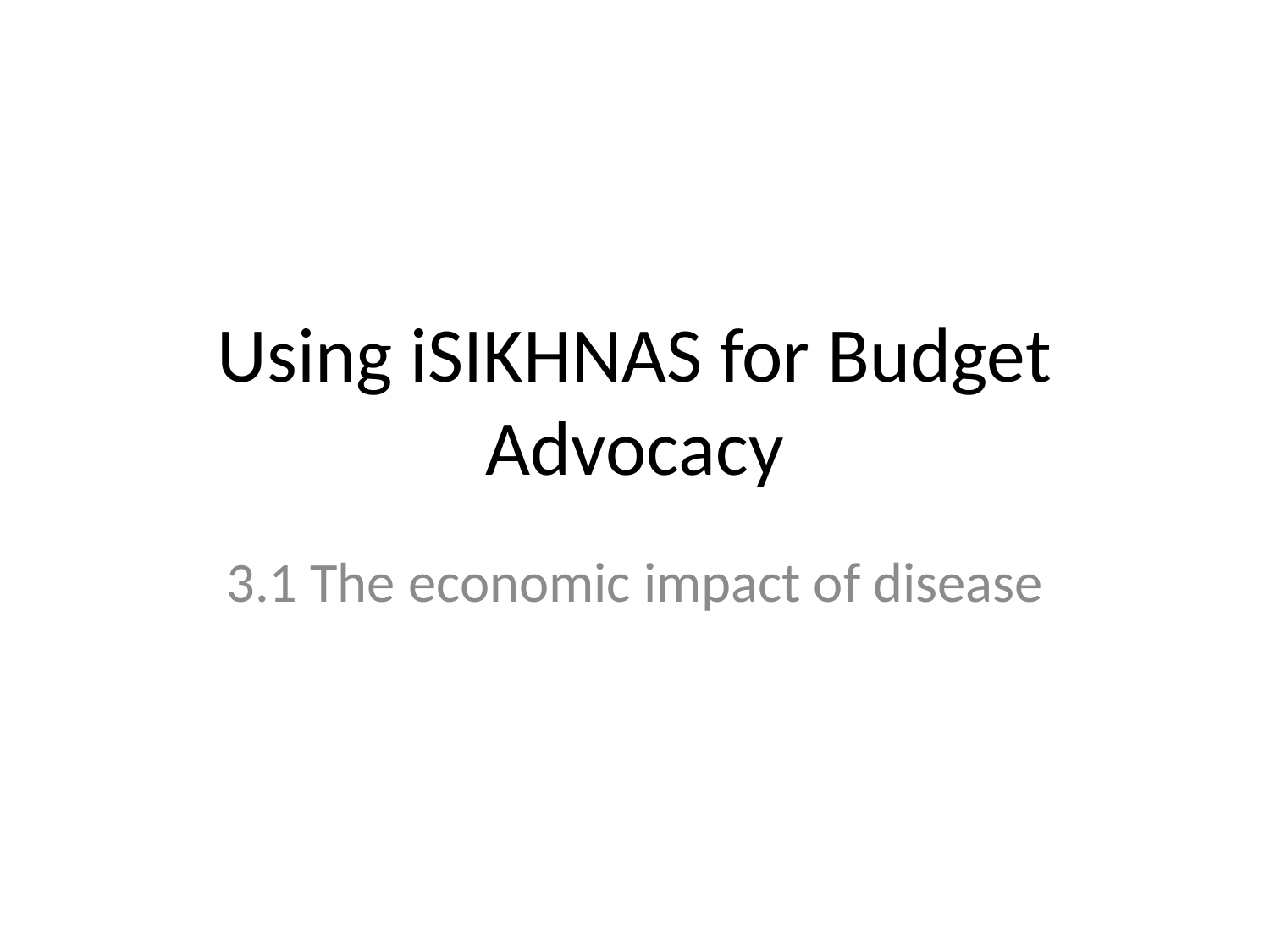

# Using iSIKHNAS for Budget Advocacy
3.1 The economic impact of disease